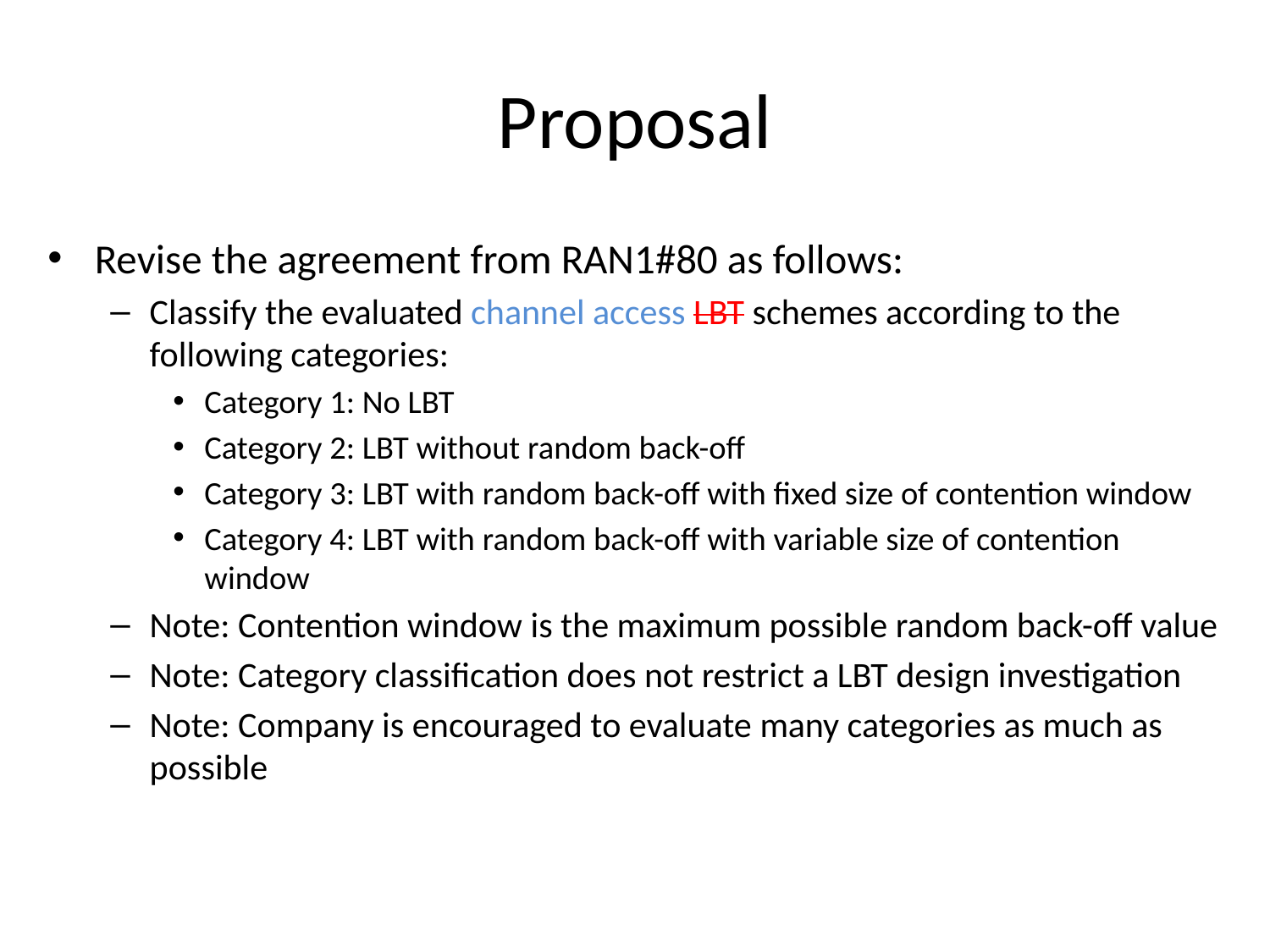

# Proposal
Revise the agreement from RAN1#80 as follows:
Classify the evaluated channel access LBT schemes according to the following categories:
Category 1: No LBT
Category 2: LBT without random back-off
Category 3: LBT with random back-off with fixed size of contention window
Category 4: LBT with random back-off with variable size of contention window
Note: Contention window is the maximum possible random back-off value
Note: Category classification does not restrict a LBT design investigation
Note: Company is encouraged to evaluate many categories as much as possible